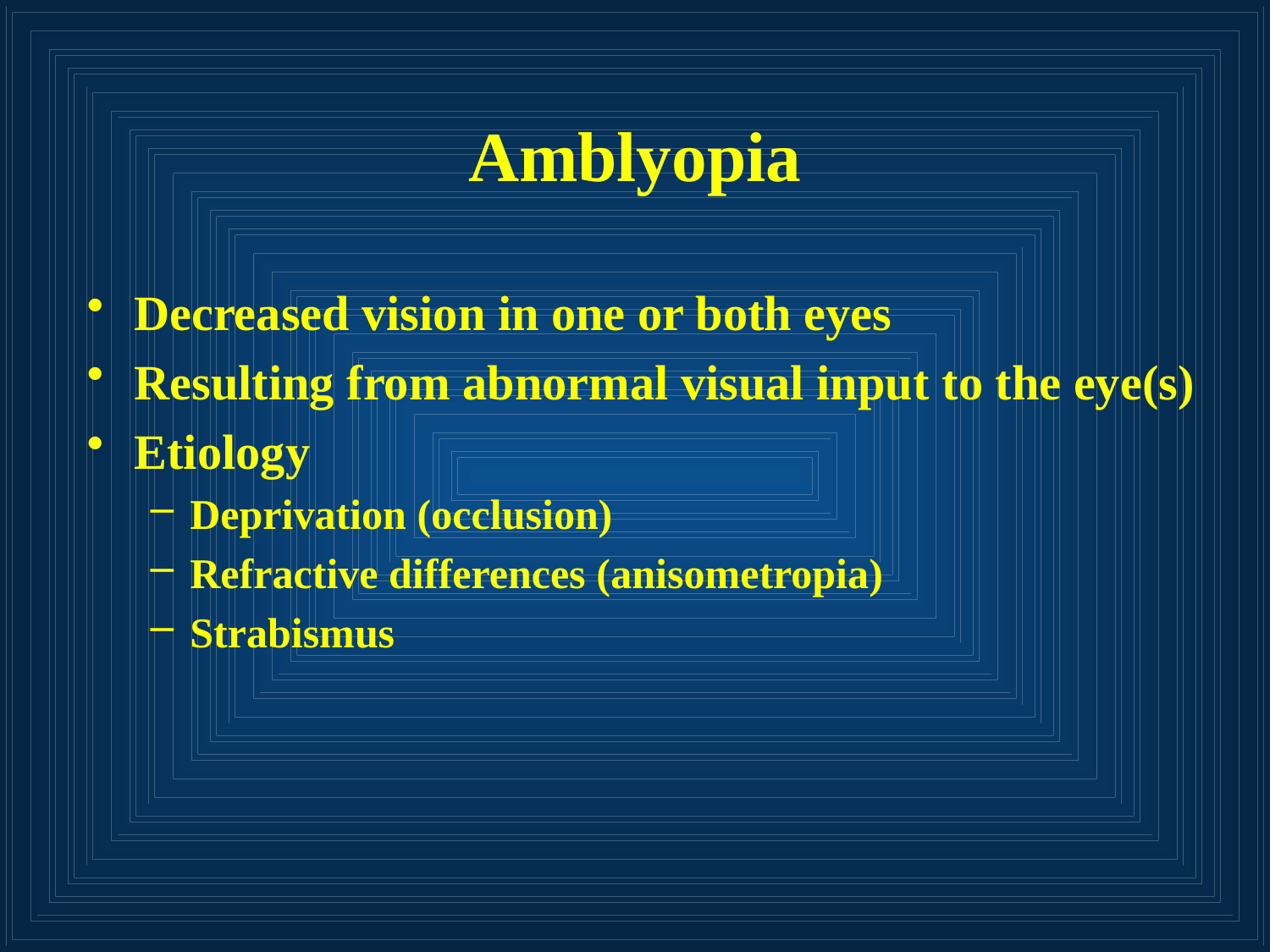

# Amblyopia
Decreased vision in one or both eyes
Resulting from abnormal visual input to the eye(s)
Etiology
Deprivation (occlusion)
Refractive differences (anisometropia)
Strabismus